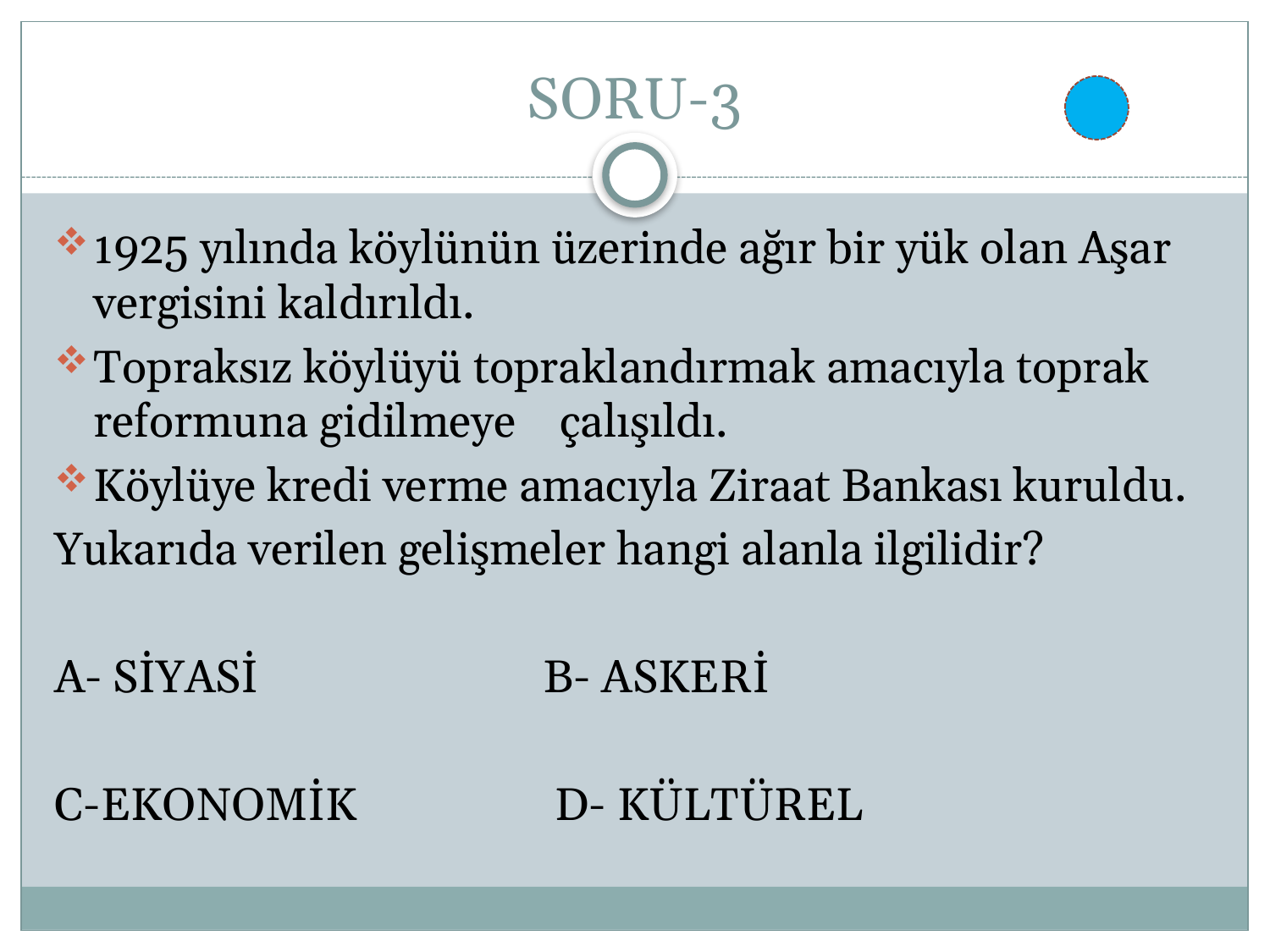

# SORU-3

1925 yılında köylünün üzerinde ağır bir yük olan Aşar vergisini kaldırıldı.
Topraksız köylüyü topraklandırmak amacıyla toprak reformuna gidilmeye    çalışıldı.
Köylüye kredi verme amacıyla Ziraat Bankası kuruldu.
Yukarıda verilen gelişmeler hangi alanla ilgilidir?

A- SİYASİ                          B- ASKERİ

C-EKONOMİK                  D- KÜLTÜREL